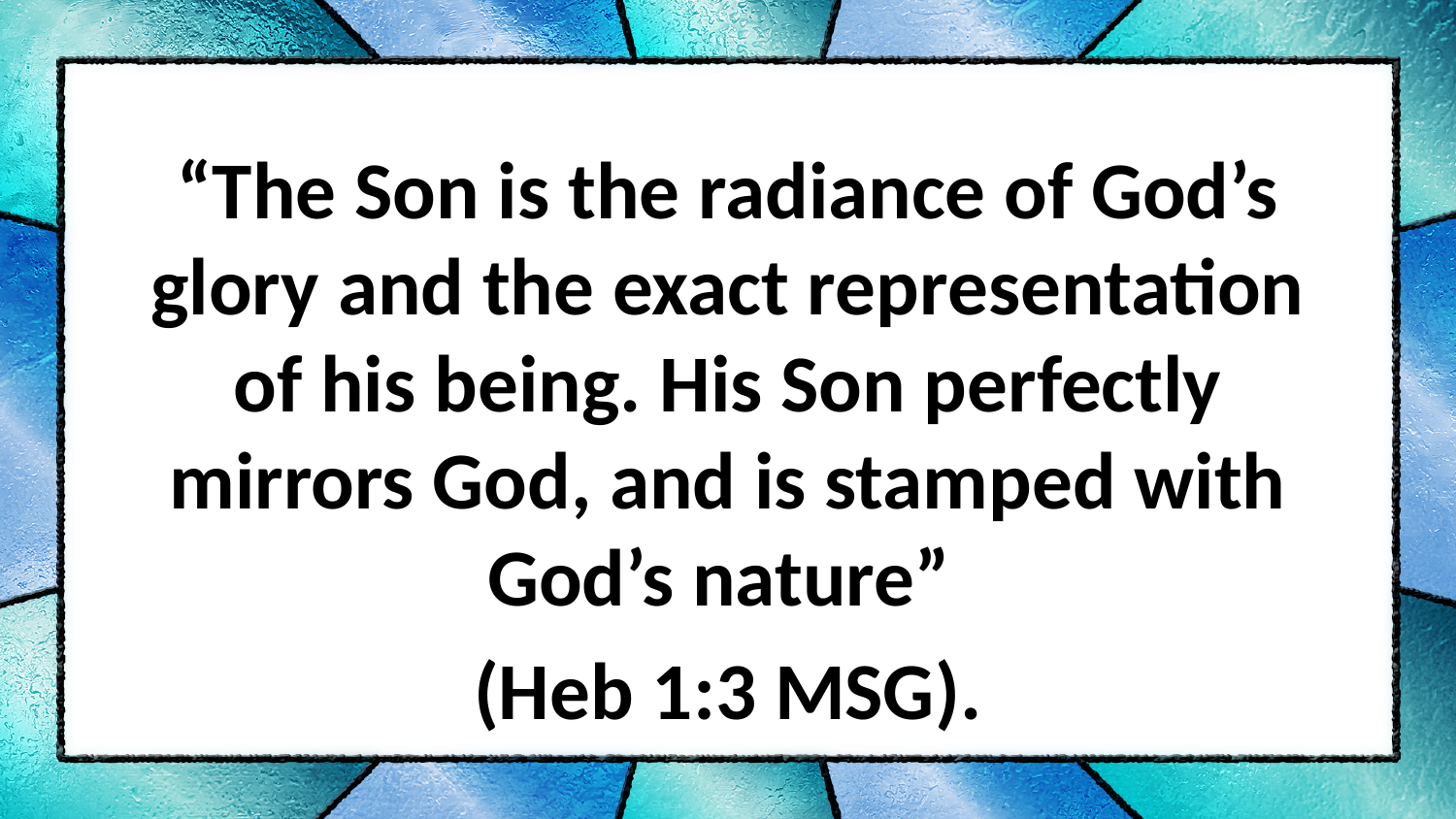

“The Son is the radiance of God’s glory and the exact representation of his being. His Son perfectly mirrors God, and is stamped with God’s nature”
(Heb 1:3 MSG).